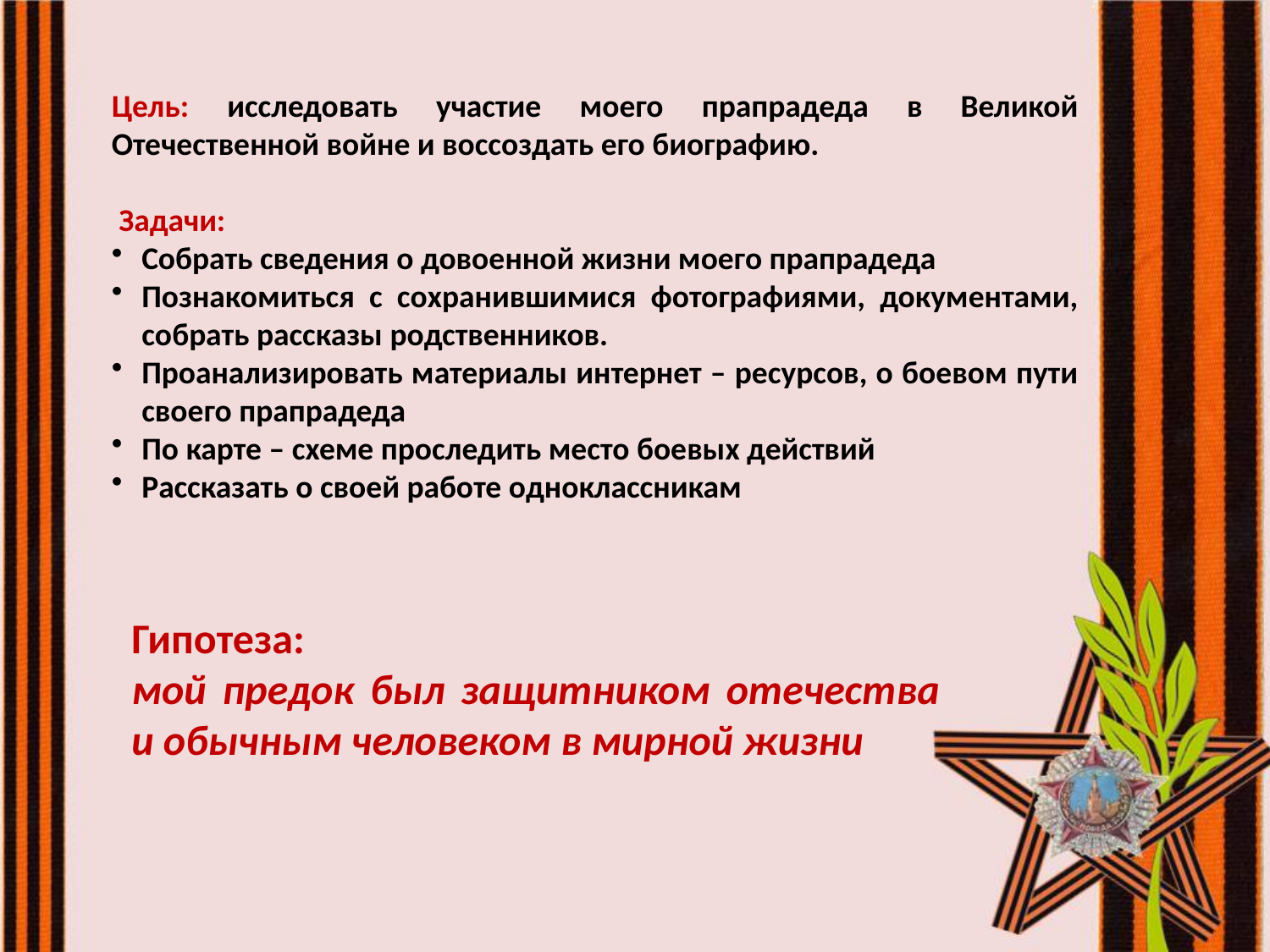

#
Цель: исследовать участие моего прапрадеда в Великой Отечественной войне и воссоздать его биографию.

 Задачи:
Собрать сведения о довоенной жизни моего прапрадеда
Познакомиться с сохранившимися фотографиями, документами, собрать рассказы родственников.
Проанализировать материалы интернет – ресурсов, о боевом пути своего прапрадеда
По карте – схеме проследить место боевых действий
Рассказать о своей работе одноклассникам

Гипотеза:
мой предок был защитником отечества и обычным человеком в мирной жизни